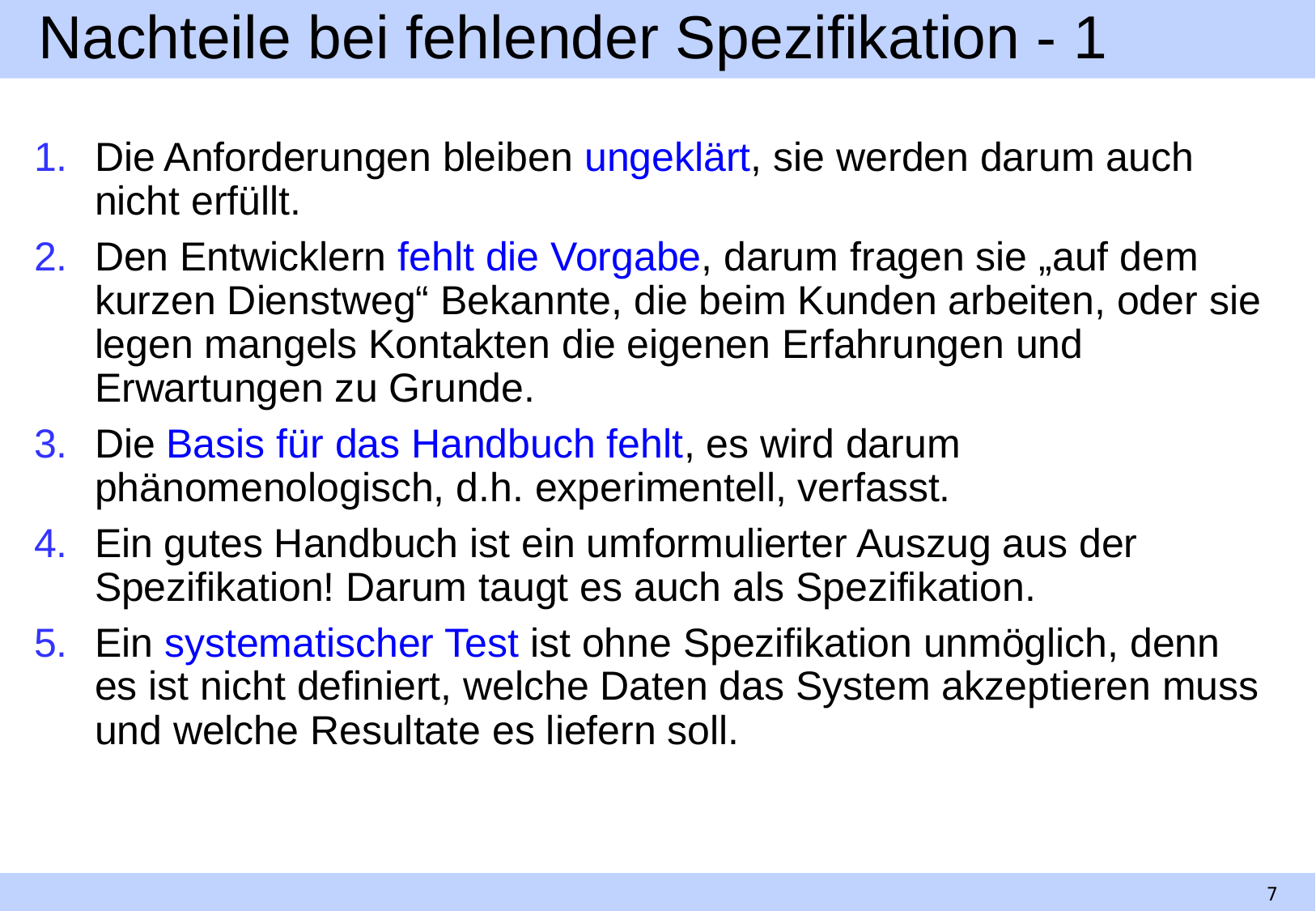

# Nachteile bei fehlender Spezifikation - 1
Die Anforderungen bleiben ungeklärt, sie werden darum auch nicht erfüllt.
Den Entwicklern fehlt die Vorgabe, darum fragen sie „auf dem kurzen Dienstweg“ Bekannte, die beim Kunden arbeiten, oder sie legen mangels Kontakten die eigenen Erfahrungen und Erwartungen zu Grunde.
Die Basis für das Handbuch fehlt, es wird darum phänomenologisch, d.h. experimentell, verfasst.
Ein gutes Handbuch ist ein umformulierter Auszug aus der Spezifikation! Darum taugt es auch als Spezifikation.
Ein systematischer Test ist ohne Spezifikation unmöglich, denn es ist nicht definiert, welche Daten das System akzeptieren muss und welche Resultate es liefern soll.

7